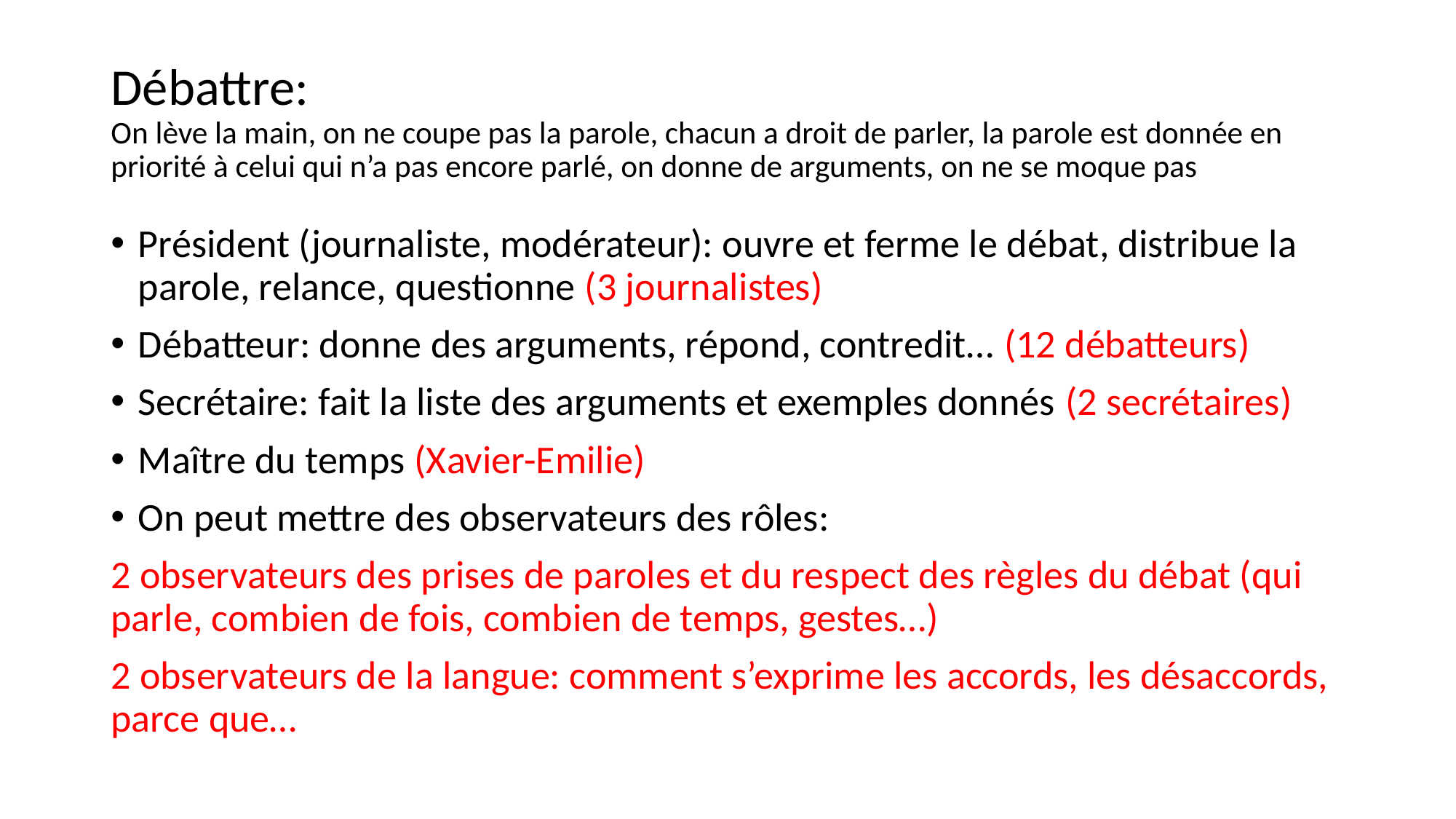

# Débattre: On lève la main, on ne coupe pas la parole, chacun a droit de parler, la parole est donnée en priorité à celui qui n’a pas encore parlé, on donne de arguments, on ne se moque pas
Président (journaliste, modérateur): ouvre et ferme le débat, distribue la parole, relance, questionne (3 journalistes)
Débatteur: donne des arguments, répond, contredit… (12 débatteurs)
Secrétaire: fait la liste des arguments et exemples donnés (2 secrétaires)
Maître du temps (Xavier-Emilie)
On peut mettre des observateurs des rôles:
2 observateurs des prises de paroles et du respect des règles du débat (qui parle, combien de fois, combien de temps, gestes…)
2 observateurs de la langue: comment s’exprime les accords, les désaccords, parce que…